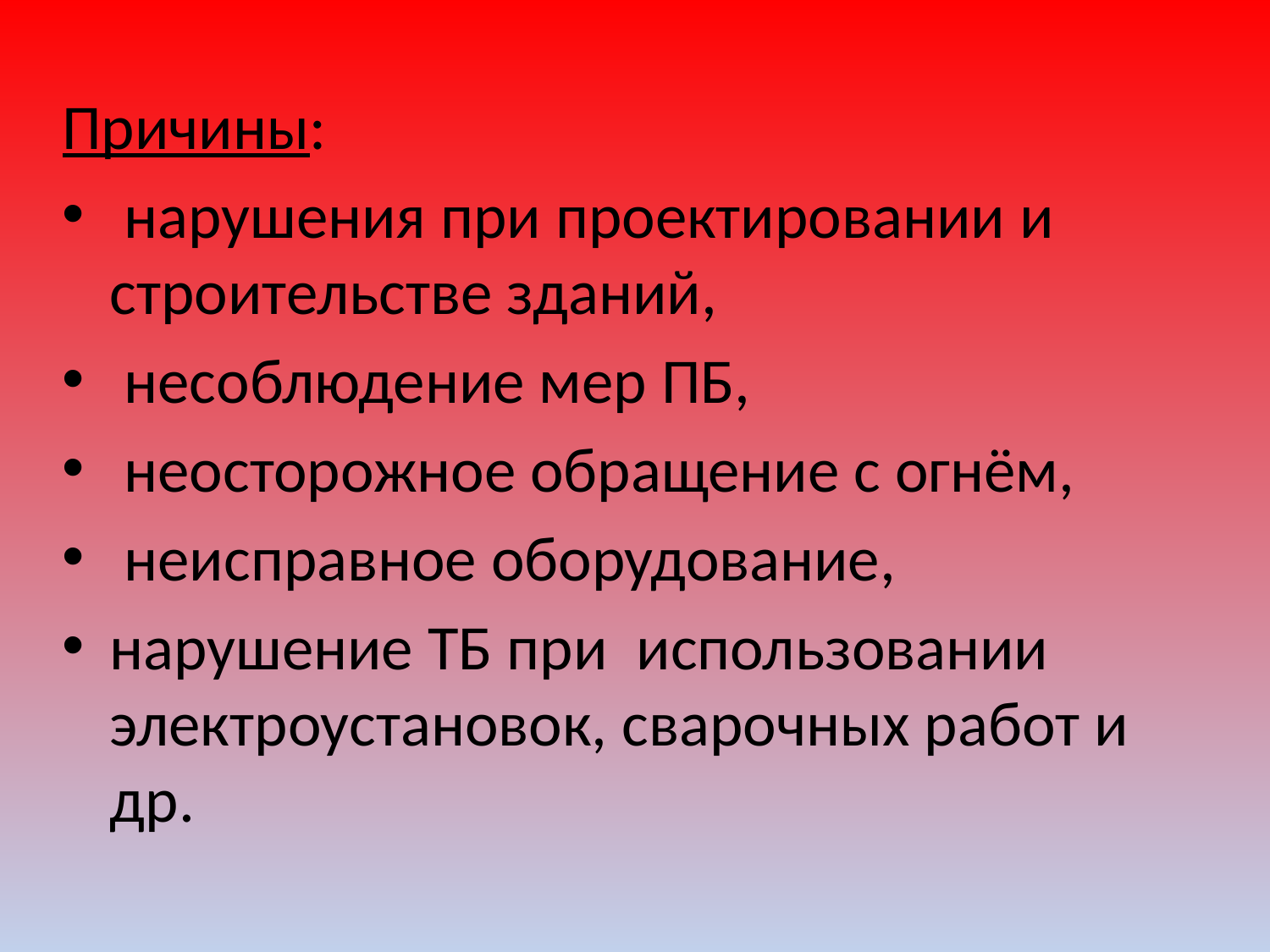

Причины:
 нарушения при проектировании и строительстве зданий,
 несоблюдение мер ПБ,
 неосторожное обращение с огнём,
 неисправное оборудование,
нарушение ТБ при  использовании электроустановок, сварочных работ и др.